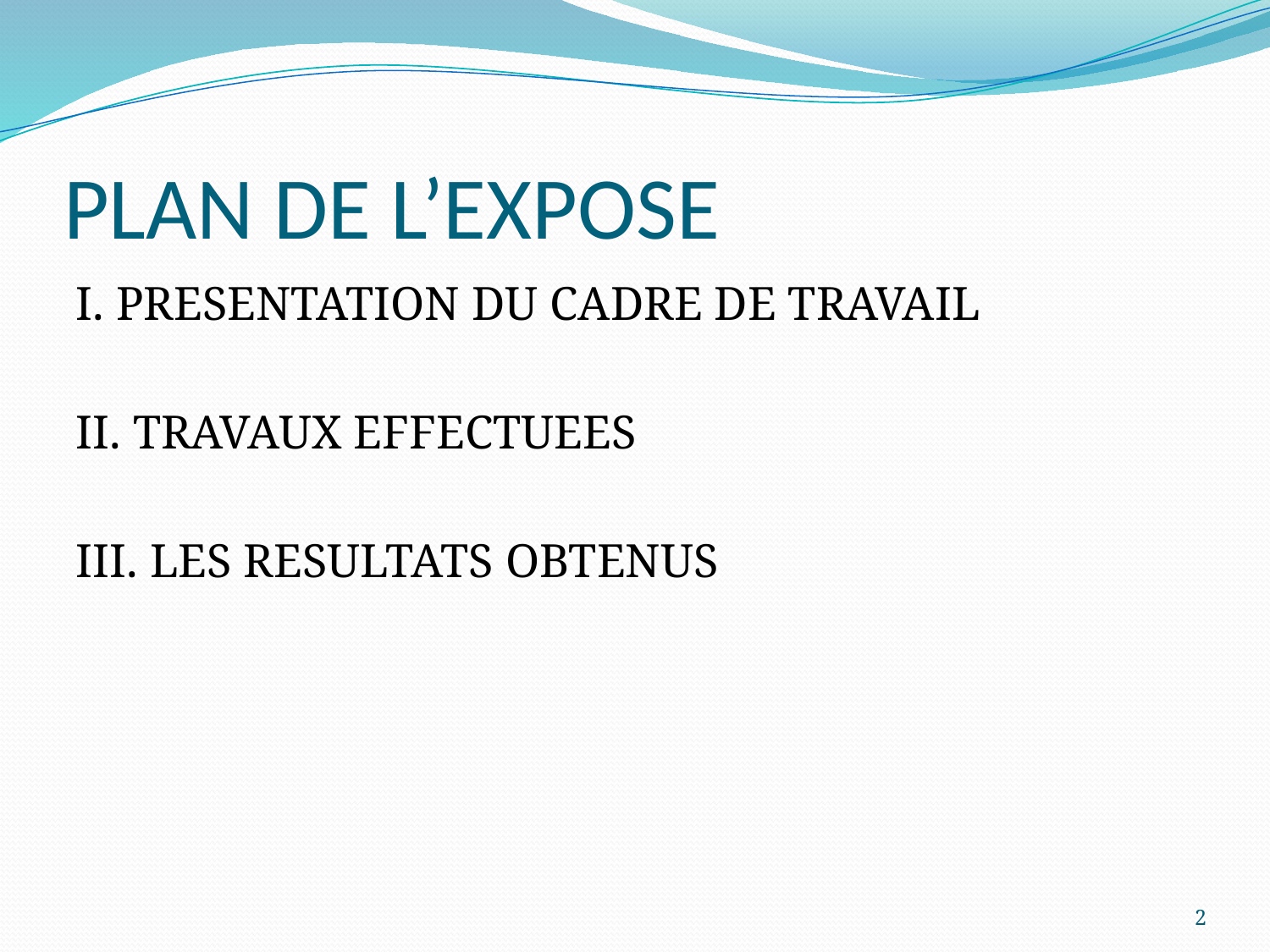

# PLAN DE L’EXPOSE
I. PRESENTATION DU CADRE DE TRAVAIL

II. TRAVAUX EFFECTUEES

III. LES RESULTATS OBTENUS
2